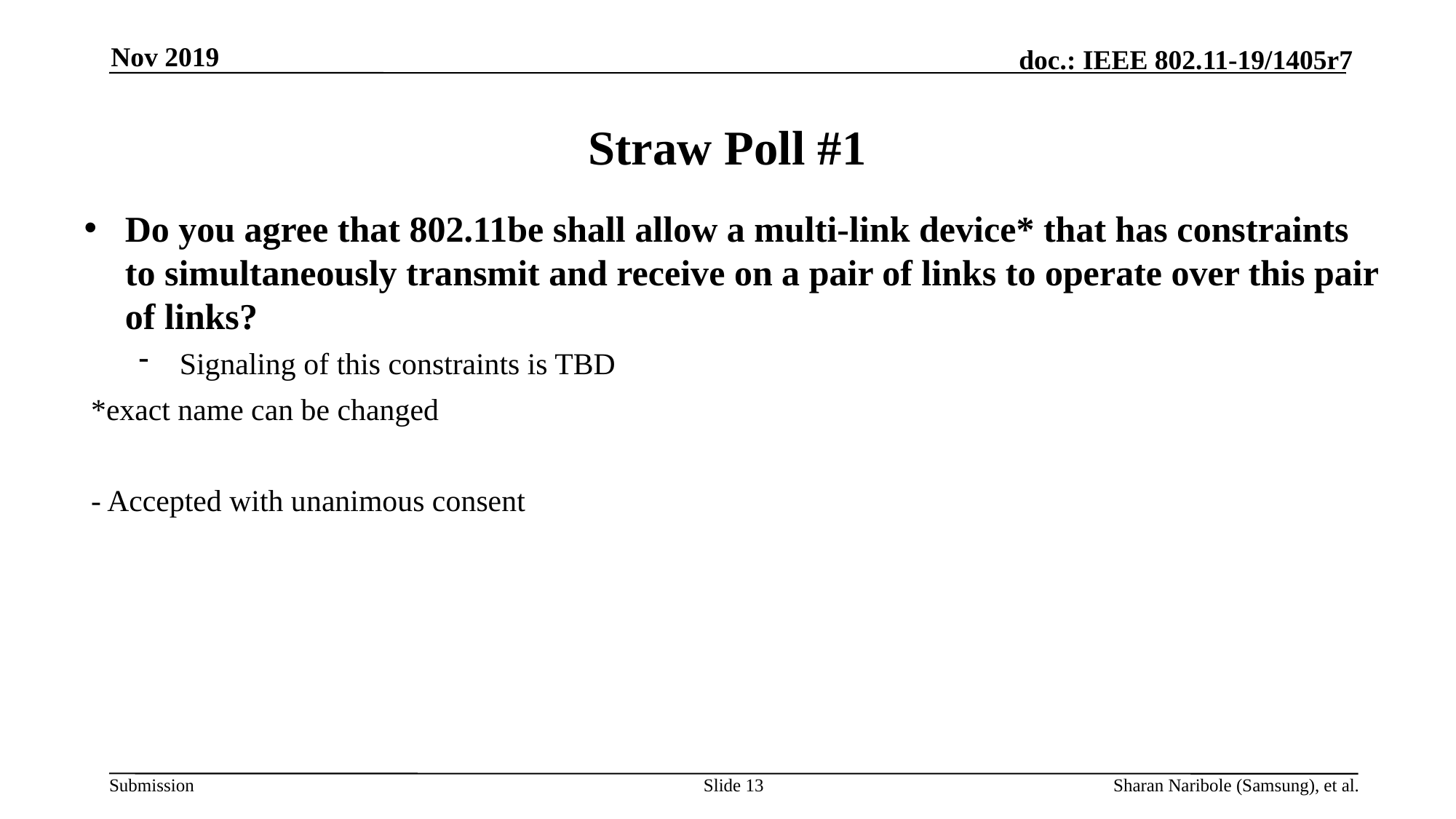

Nov 2019
# Straw Poll #1
Do you agree that 802.11be shall allow a multi-link device* that has constraints to simultaneously transmit and receive on a pair of links to operate over this pair of links?
Signaling of this constraints is TBD
*exact name can be changed

- Accepted with unanimous consent
Slide 13
Sharan Naribole (Samsung), et al.